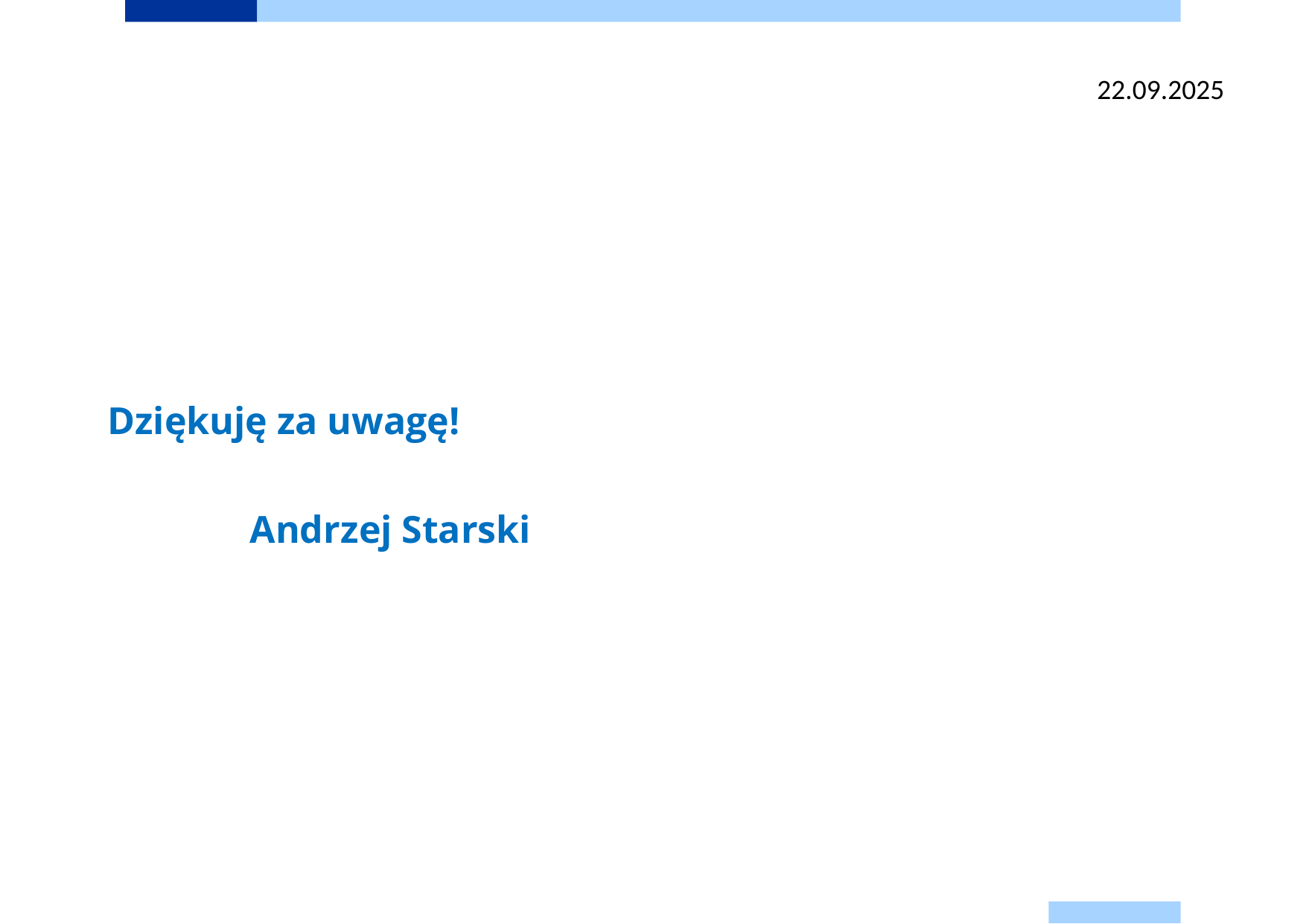

22.09.2025
#

Dziękuję za uwagę!

		Andrzej Starski